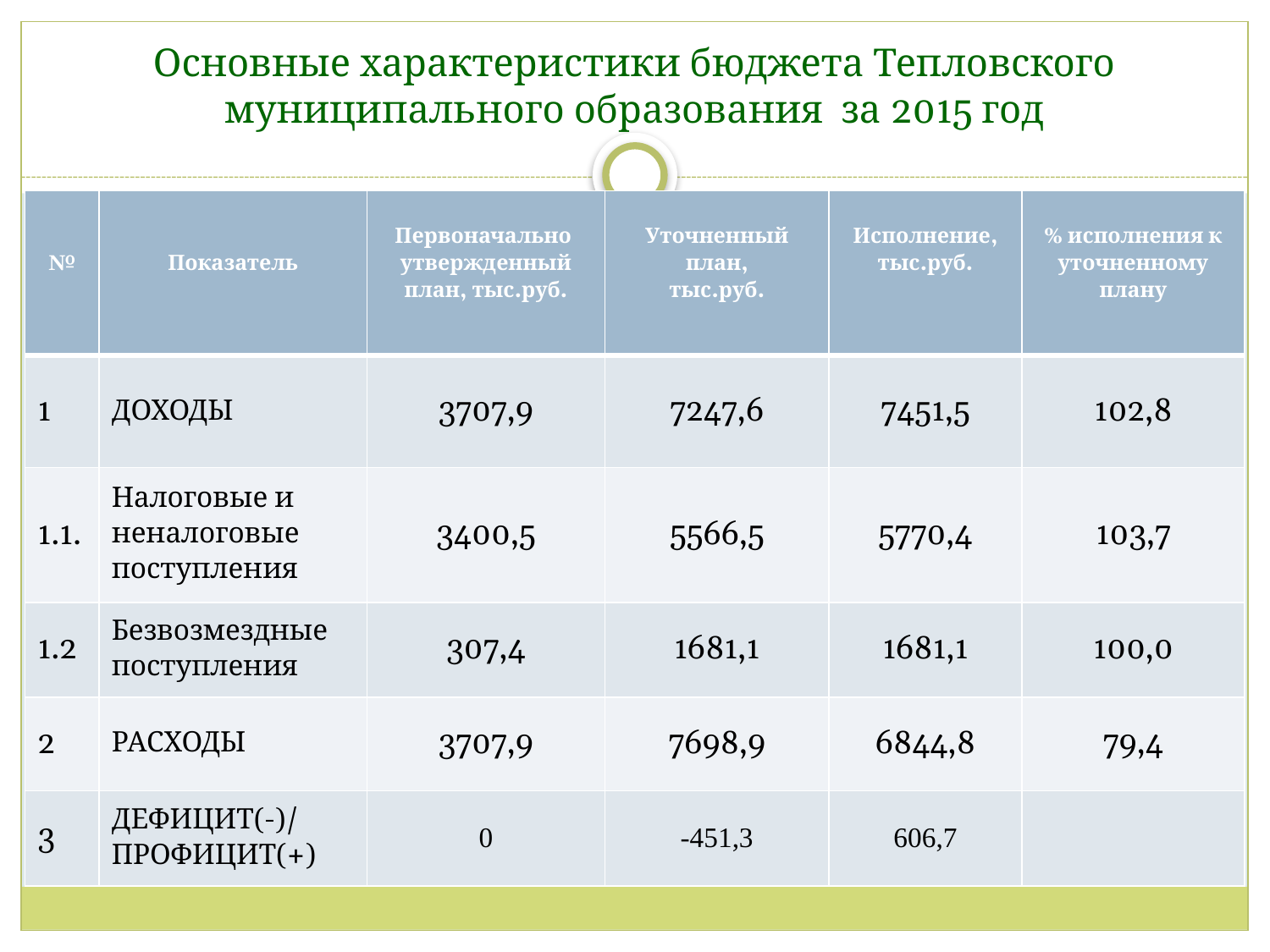

# Основные характеристики бюджета Тепловского муниципального образования  за 2015 год
| № | Показатель | Первоначально утвержденный план, тыс.руб. | Уточненный план, тыс.руб. | Исполнение, тыс.руб. | % исполнения к уточненному плану |
| --- | --- | --- | --- | --- | --- |
| 1 | ДОХОДЫ | 3707,9 | 7247,6 | 7451,5 | 102,8 |
| 1.1. | Налоговые и неналоговые поступления | 3400,5 | 5566,5 | 5770,4 | 103,7 |
| 1.2 | Безвозмездные поступления | 307,4 | 1681,1 | 1681,1 | 100,0 |
| 2 | РАСХОДЫ | 3707,9 | 7698,9 | 6844,8 | 79,4 |
| 3 | ДЕФИЦИТ(-)/ ПРОФИЦИТ(+) | 0 | -451,3 | 606,7 |  |